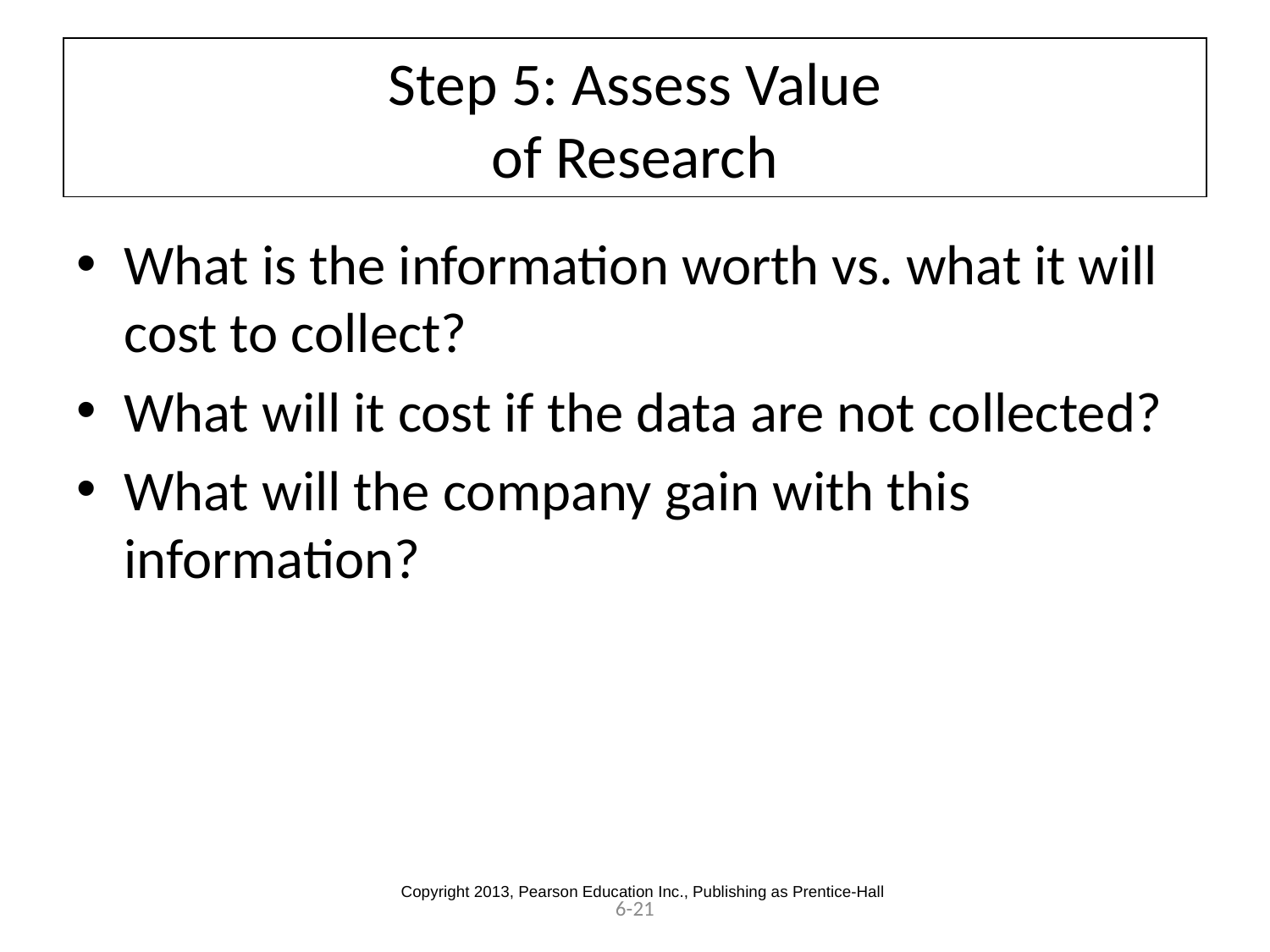

# Step 5: Assess Value of Research
What is the information worth vs. what it will cost to collect?
What will it cost if the data are not collected?
What will the company gain with this information?
Copyright 2013, Pearson Education Inc., Publishing as Prentice-Hall

6-21